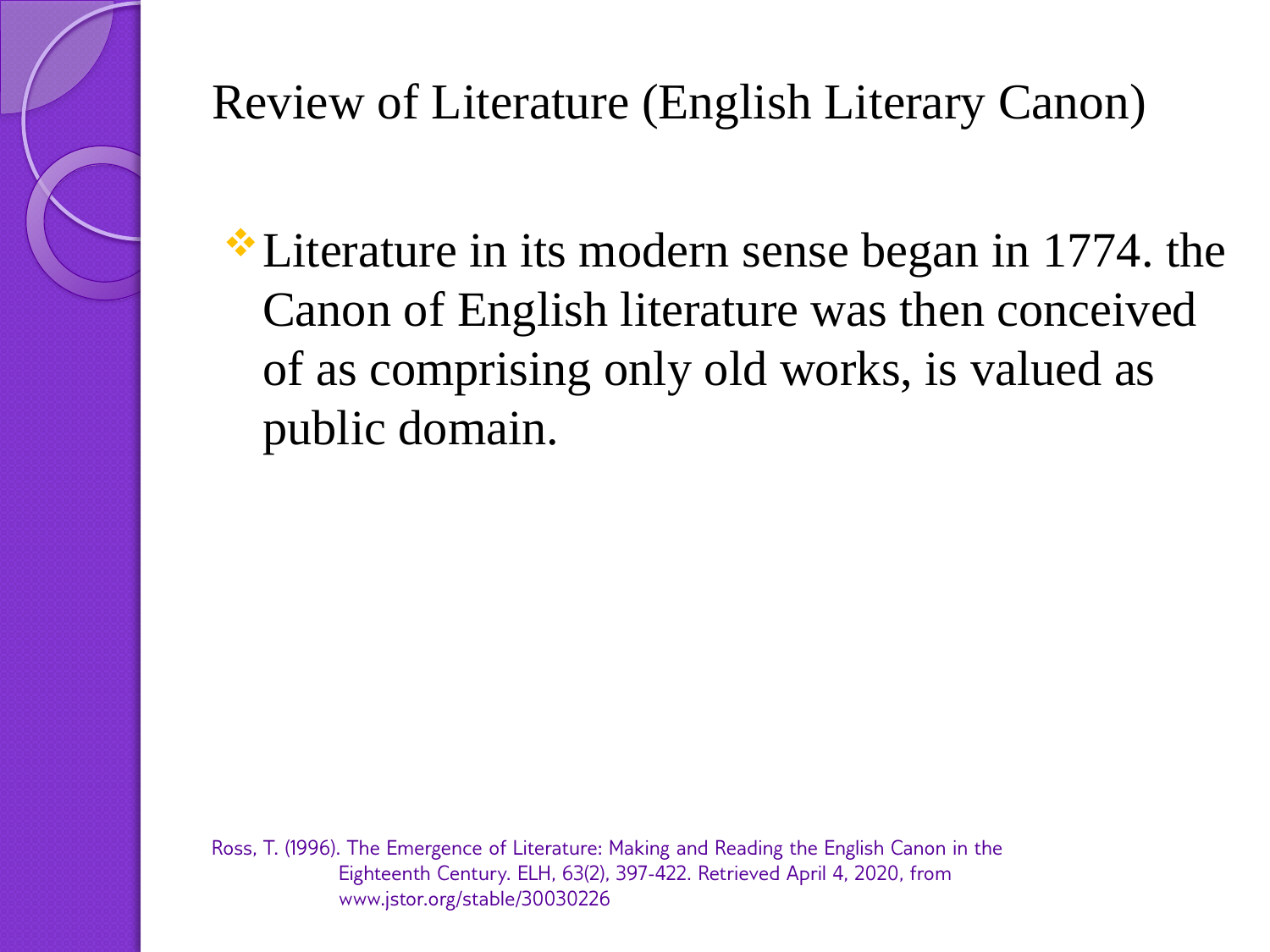

# Review of Literature (English Literary Canon)
Literature in its modern sense began in 1774. the Canon of English literature was then conceived of as comprising only old works, is valued as public domain.
Ross, T. (1996). The Emergence of Literature: Making and Reading the English Canon in the
	Eighteenth Century. ELH, 63(2), 397-422. Retrieved April 4, 2020, from
	www.jstor.org/stable/30030226